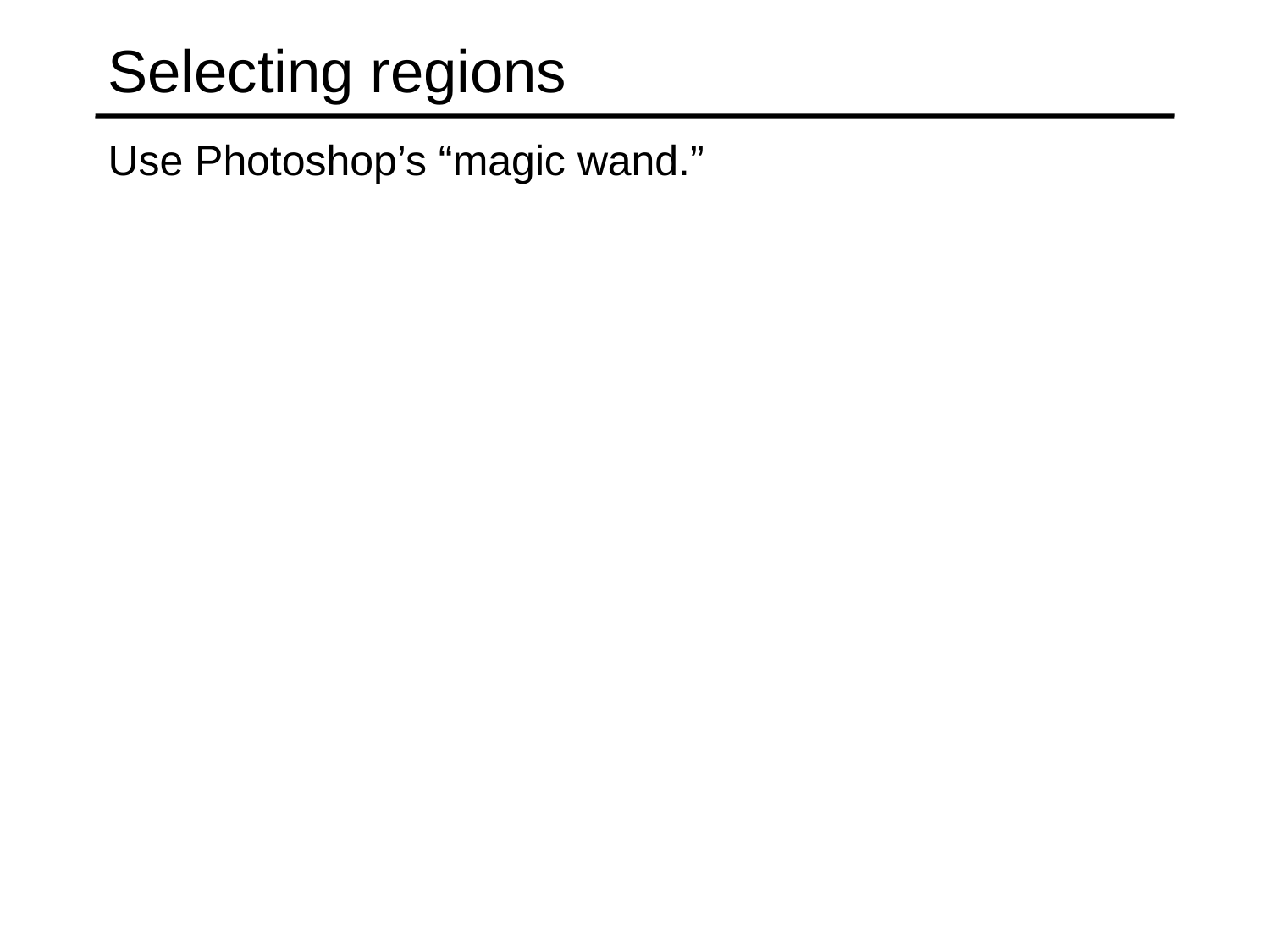

# Selecting regions
Use Photoshop’s “magic wand.”